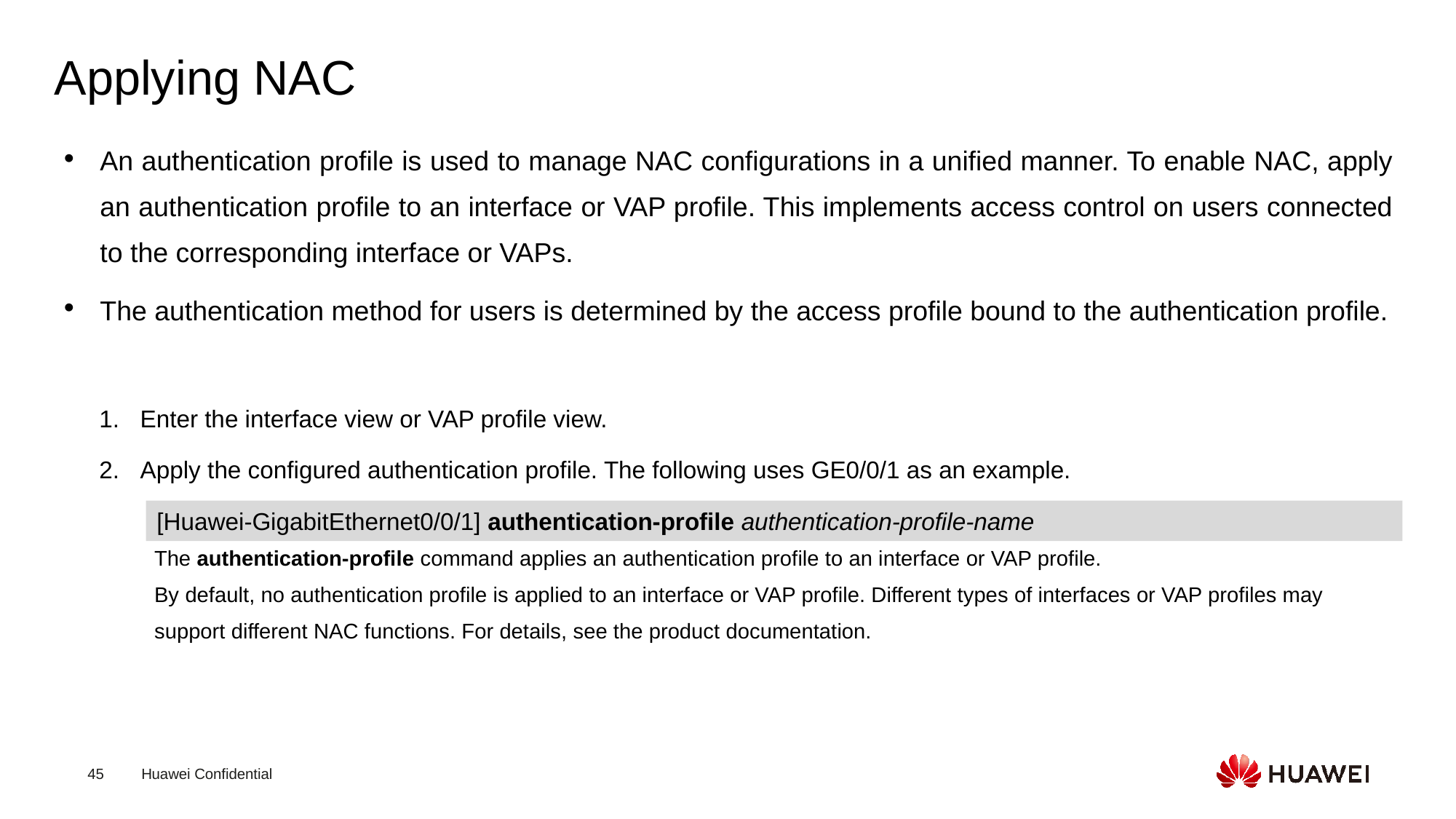

# Applying NAC
An authentication profile is used to manage NAC configurations in a unified manner. To enable NAC, apply an authentication profile to an interface or VAP profile. This implements access control on users connected to the corresponding interface or VAPs.
The authentication method for users is determined by the access profile bound to the authentication profile.
Enter the interface view or VAP profile view.
Apply the configured authentication profile. The following uses GE0/0/1 as an example.
[Huawei-GigabitEthernet0/0/1] authentication-profile authentication-profile-name
The authentication-profile command applies an authentication profile to an interface or VAP profile.
By default, no authentication profile is applied to an interface or VAP profile. Different types of interfaces or VAP profiles may support different NAC functions. For details, see the product documentation.